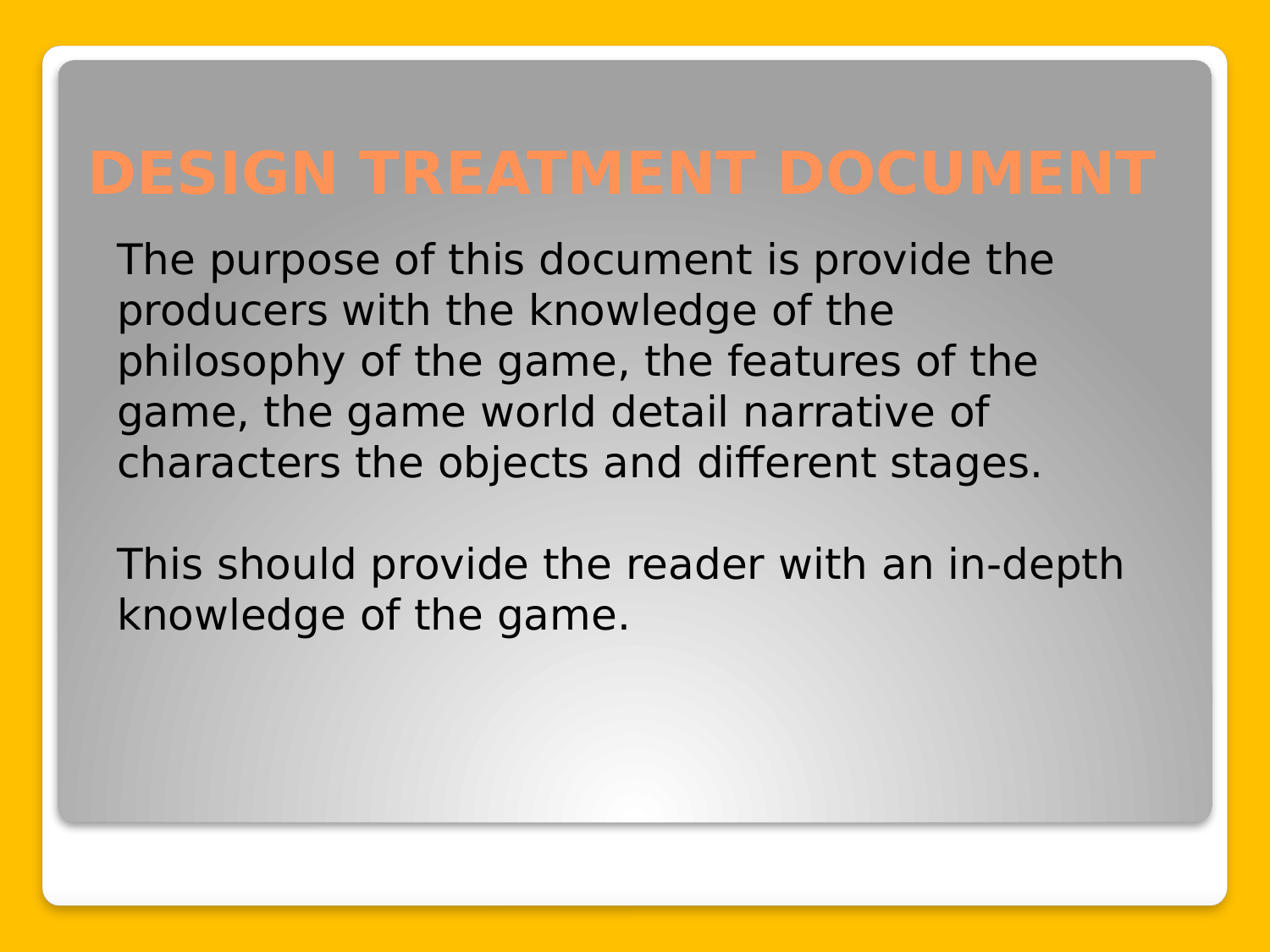

# DESIGN TREATMENT DOCUMENT
The purpose of this document is provide the producers with the knowledge of the philosophy of the game, the features of the game, the game world detail narrative of characters the objects and different stages.

This should provide the reader with an in-depth knowledge of the game.